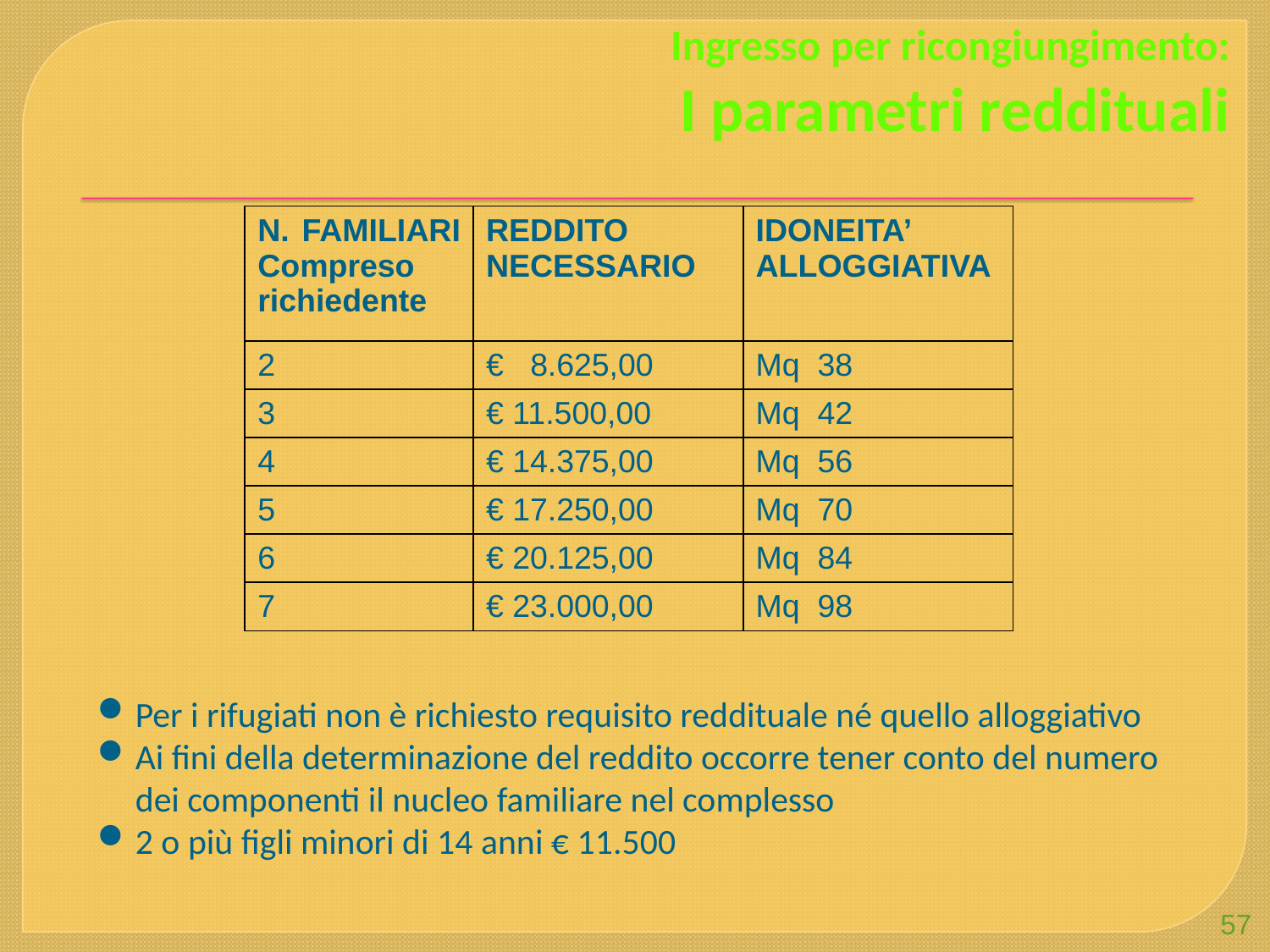

# Ingresso per ricongiungimento: I parametri reddituali
| N. FAMILIARI Compreso richiedente | REDDITO NECESSARIO | IDONEITA’ ALLOGGIATIVA |
| --- | --- | --- |
| 2 | € 8.625,00 | Mq 38 |
| 3 | € 11.500,00 | Mq 42 |
| 4 | € 14.375,00 | Mq 56 |
| 5 | € 17.250,00 | Mq 70 |
| 6 | € 20.125,00 | Mq 84 |
| 7 | € 23.000,00 | Mq 98 |
Per i rifugiati non è richiesto requisito reddituale né quello alloggiativo
Ai fini della determinazione del reddito occorre tener conto del numero dei componenti il nucleo familiare nel complesso
2 o più figli minori di 14 anni € 11.500
57